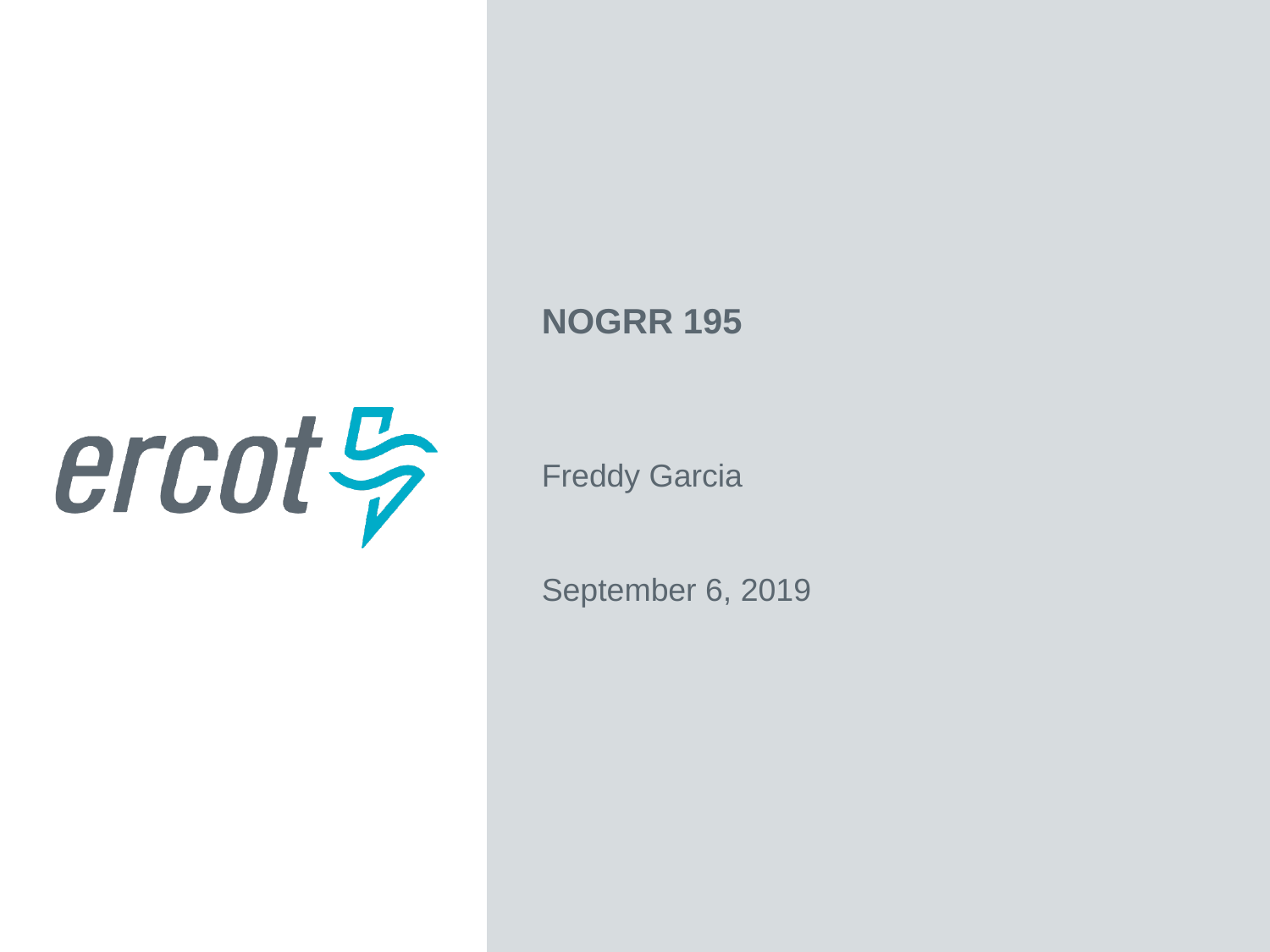

NOGRR 195

Freddy Garcia

September 6, 2019